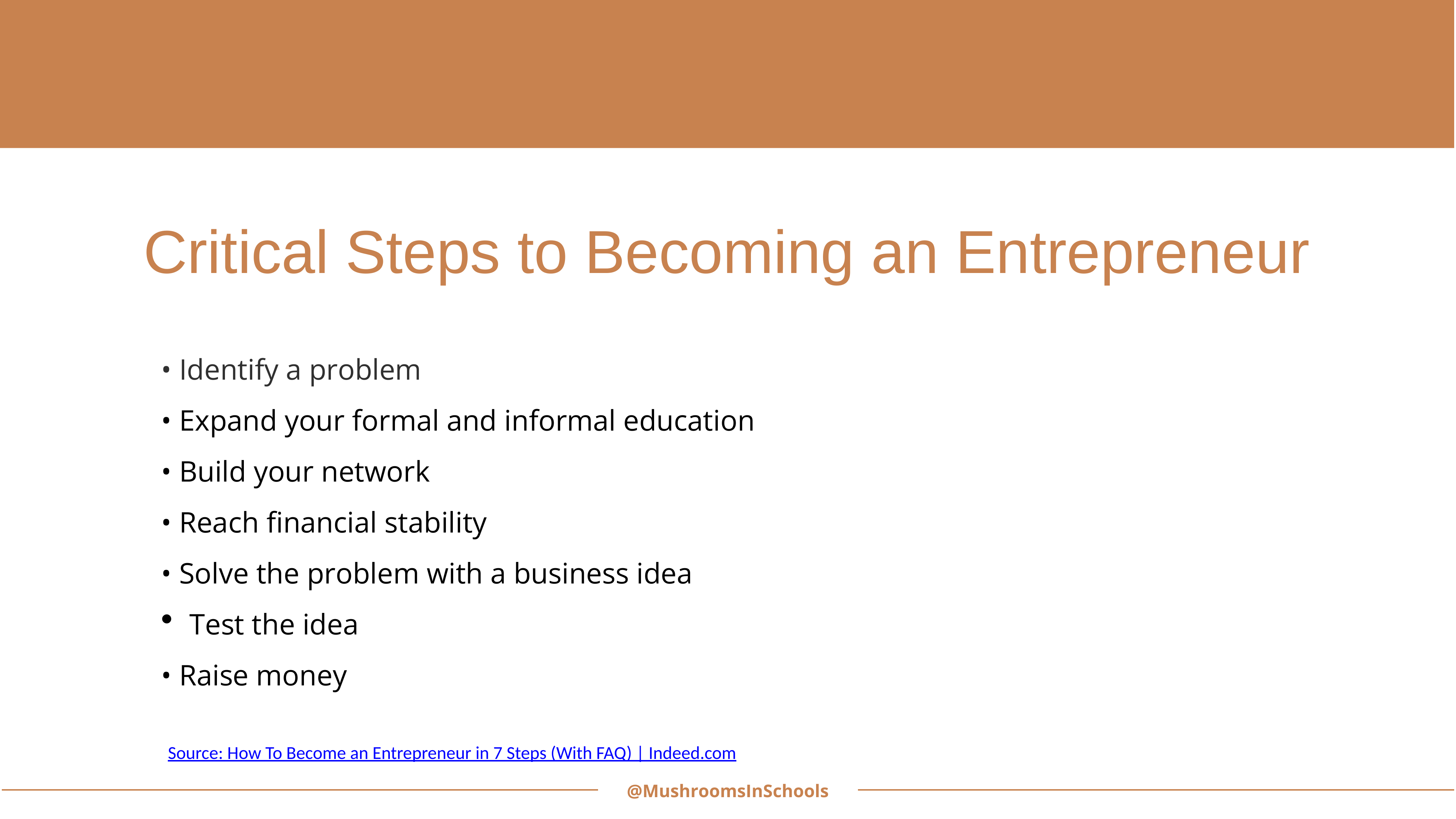

Critical Steps to Becoming an Entrepreneur
• Identify a problem
• Expand your formal and informal education
• Build your network
• Reach financial stability
• Solve the problem with a business idea
Test the idea
• Raise money
Source: How To Become an Entrepreneur in 7 Steps (With FAQ) | Indeed.com
@MushroomsInSchools